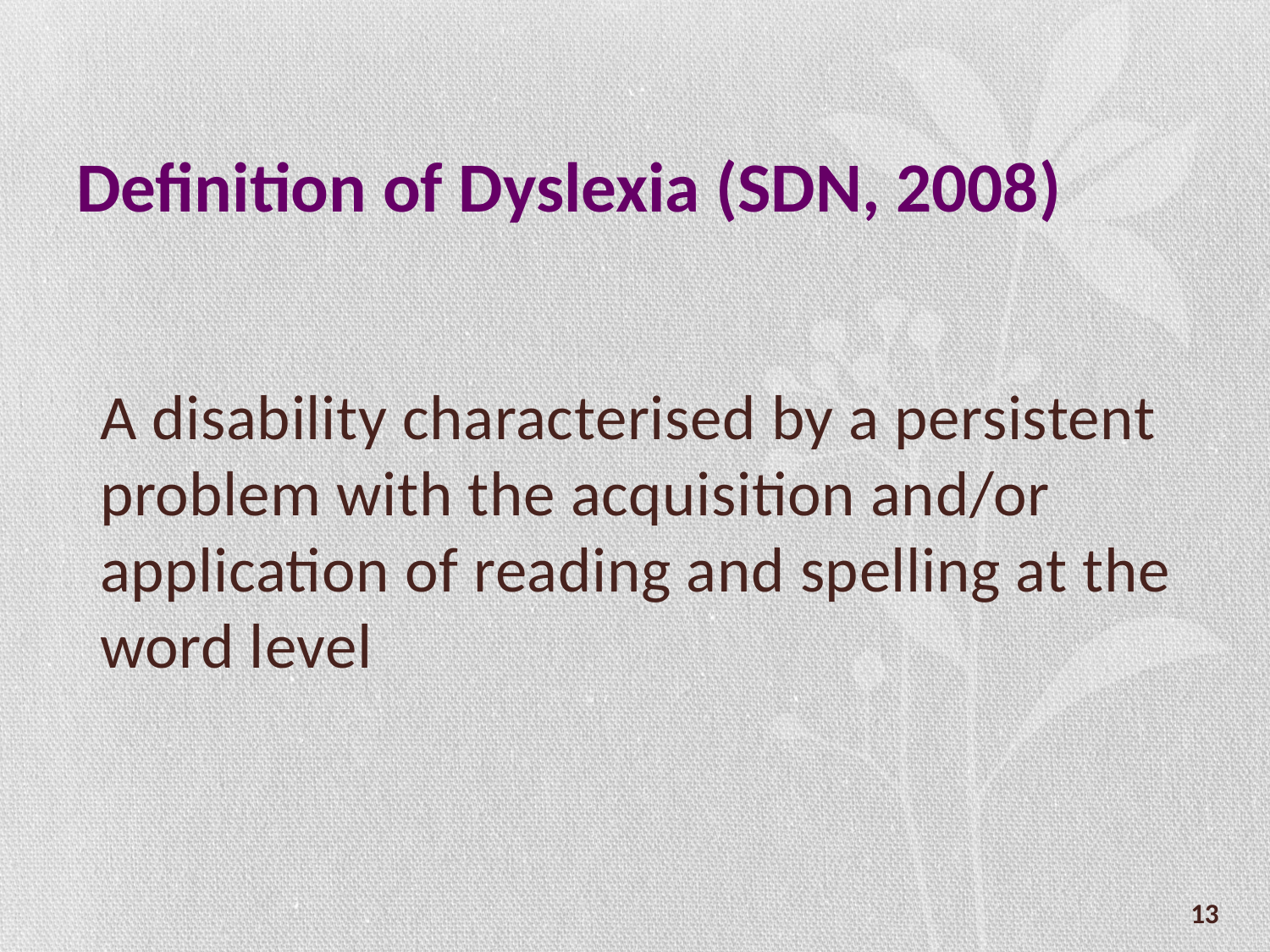

# Definition of Dyslexia (SDN, 2008)
	A disability characterised by a persistent problem with the acquisition and/or application of reading and spelling at the word level

13